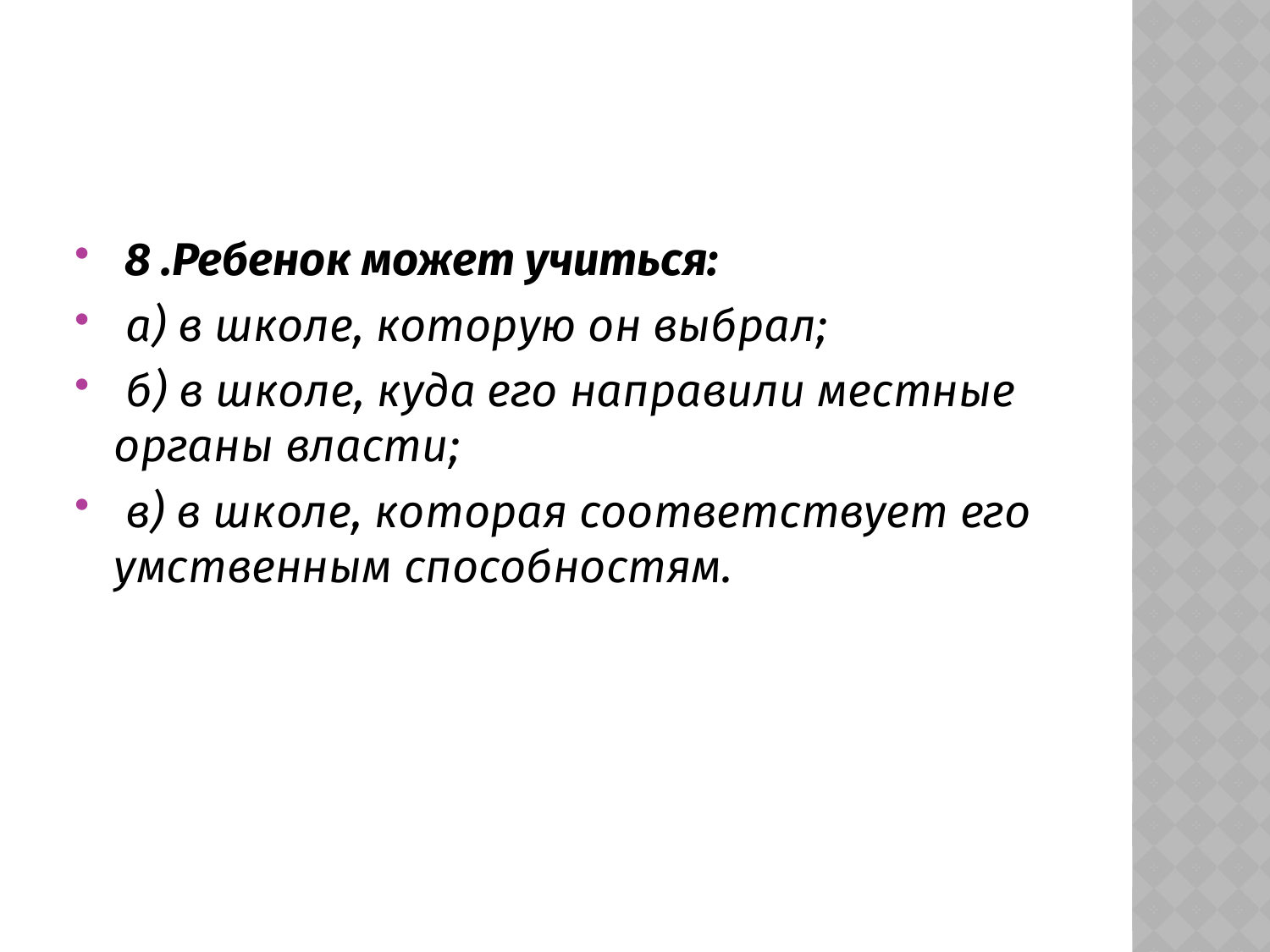

#
 8 .Ребенок может учиться:
 а) в школе, которую он выбрал;
 б) в школе, куда его направили местные органы власти;
 в) в школе, которая соответствует его умственным способностям.